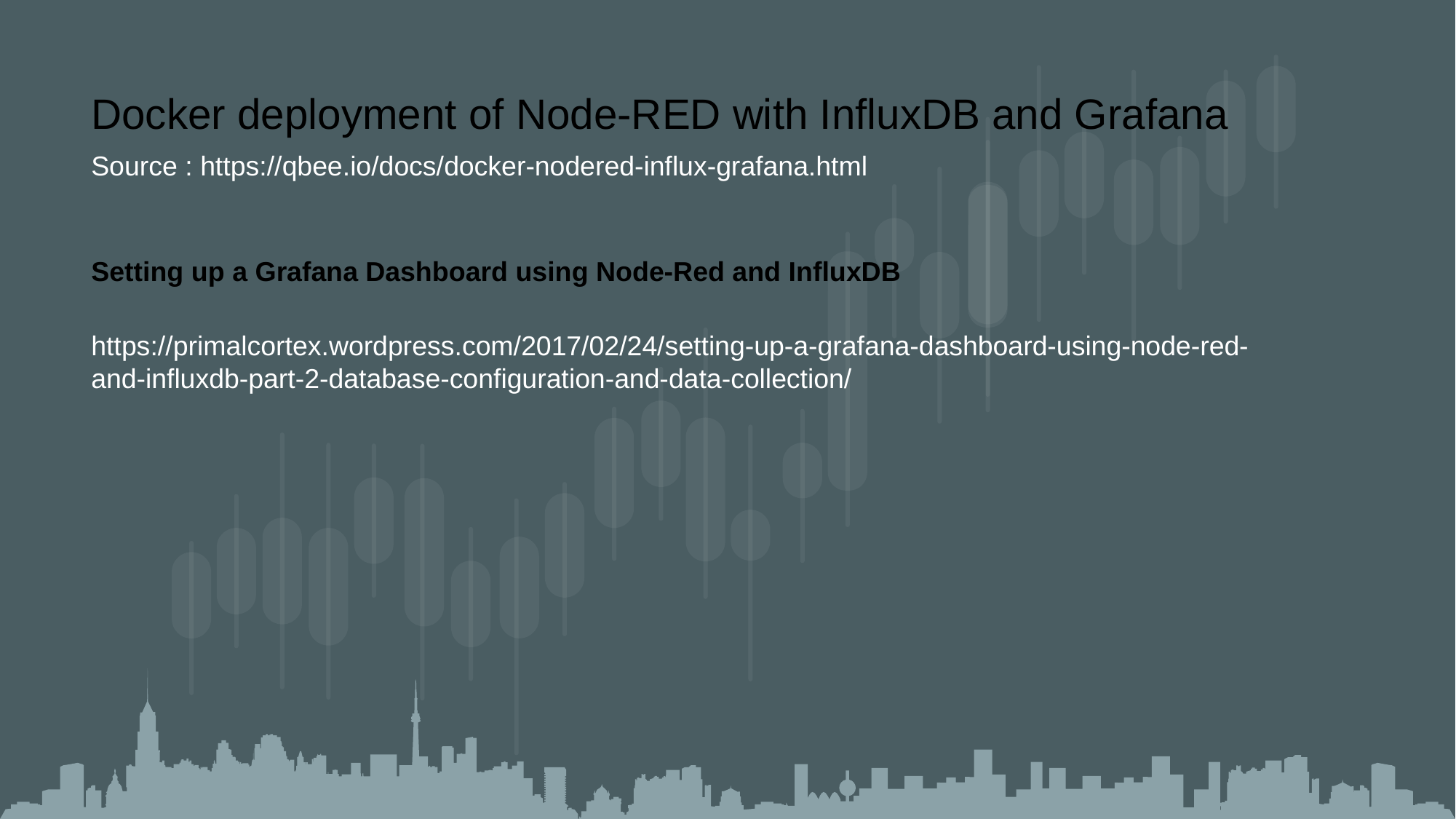

Docker deployment of Node-RED with InfluxDB and Grafana
Source : https://qbee.io/docs/docker-nodered-influx-grafana.html

Setting up a Grafana Dashboard using Node-Red and InfluxDB
https://primalcortex.wordpress.com/2017/02/24/setting-up-a-grafana-dashboard-using-node-red-and-influxdb-part-2-database-configuration-and-data-collection/